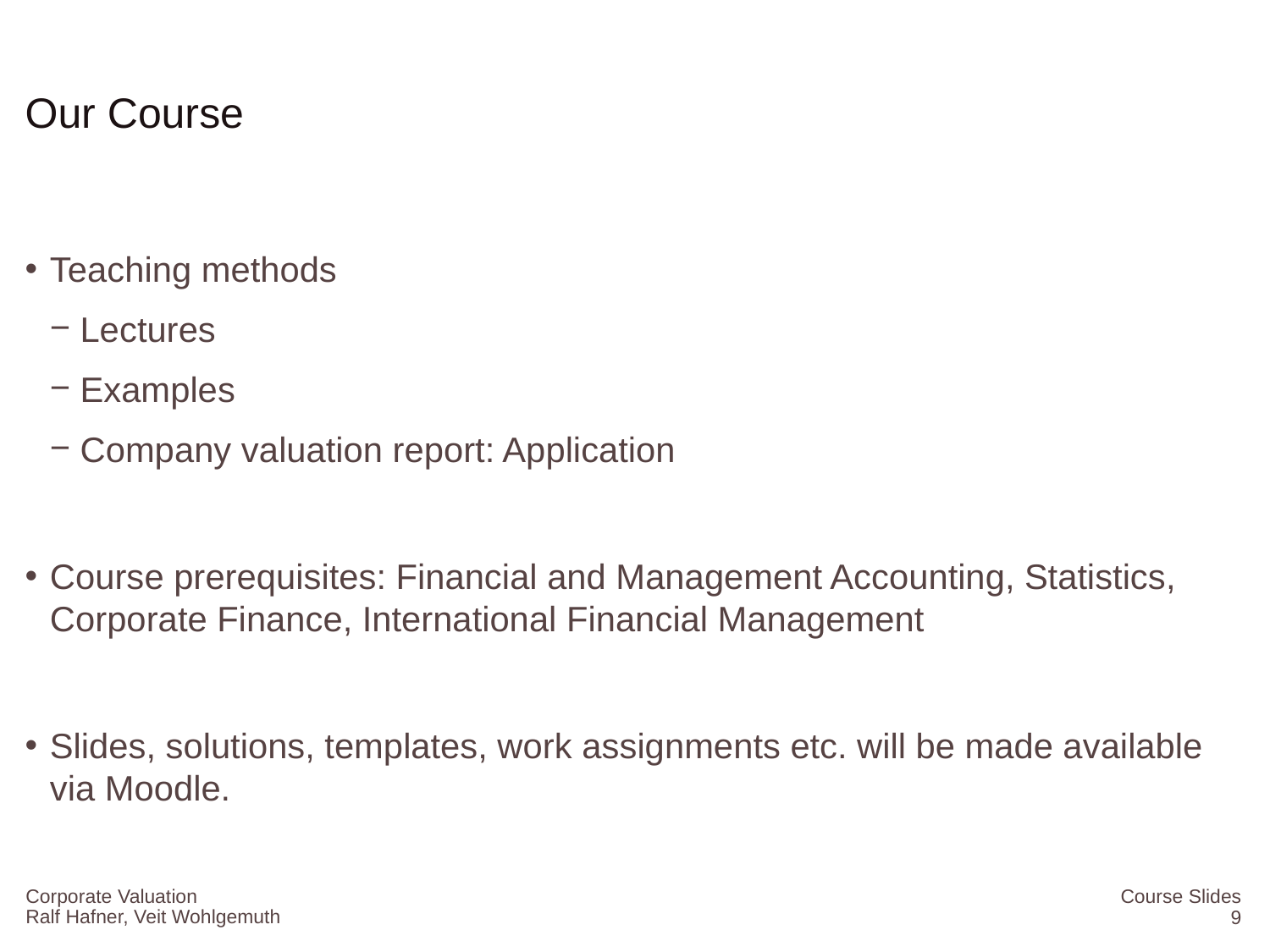

# Our Course
Teaching methods
Lectures
Examples
Company valuation report: Application

Course prerequisites: Financial and Management Accounting, Statistics, Corporate Finance, International Financial Management

Slides, solutions, templates, work assignments etc. will be made available via Moodle.

Corporate Valuation
Course Slides
9